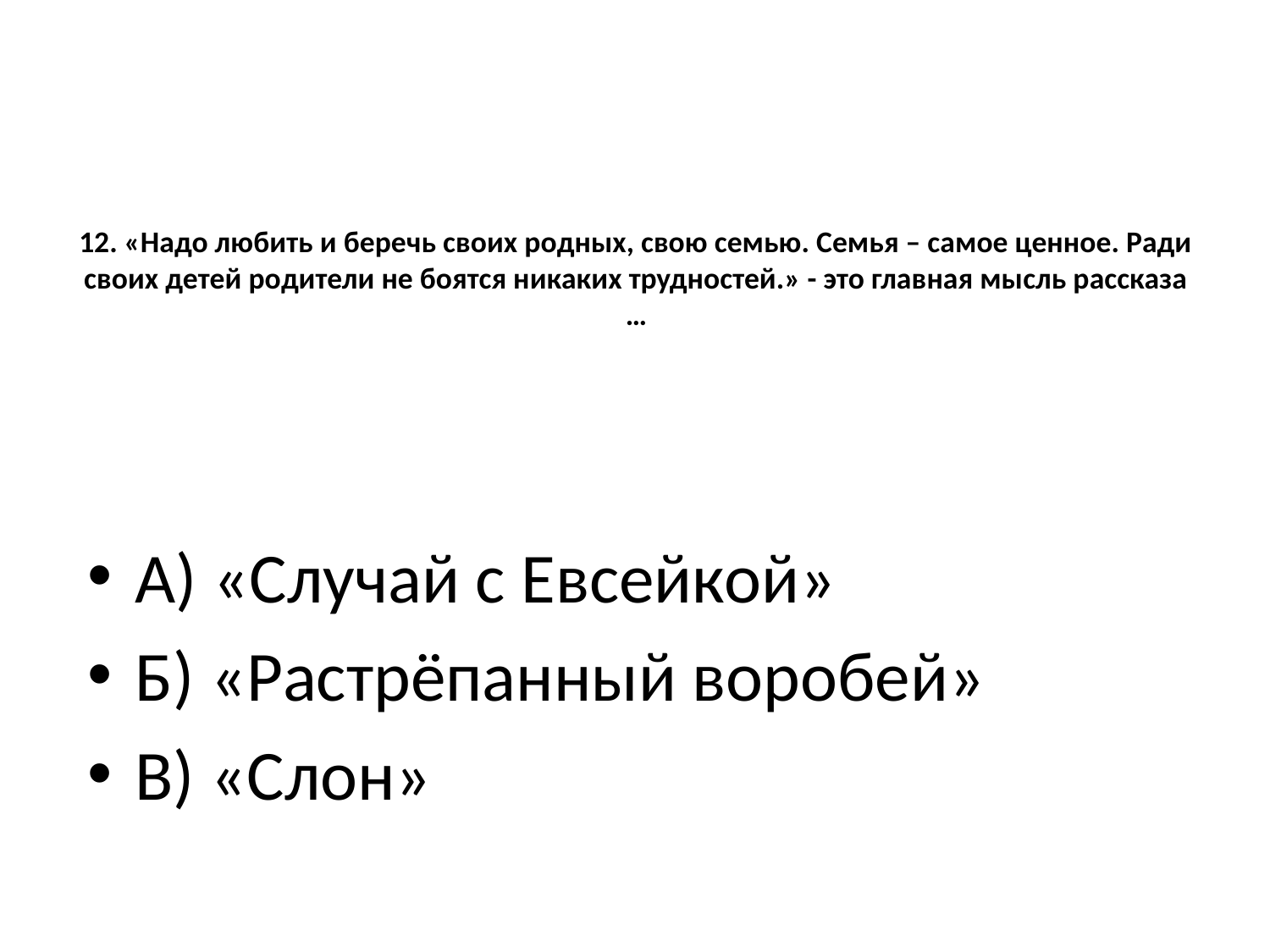

# 12. «Надо любить и беречь своих родных, свою семью. Семья – самое ценное. Ради своих детей родители не боятся никаких трудностей.» - это главная мысль рассказа …
А) «Случай с Евсейкой»
Б) «Растрёпанный воробей»
В) «Слон»